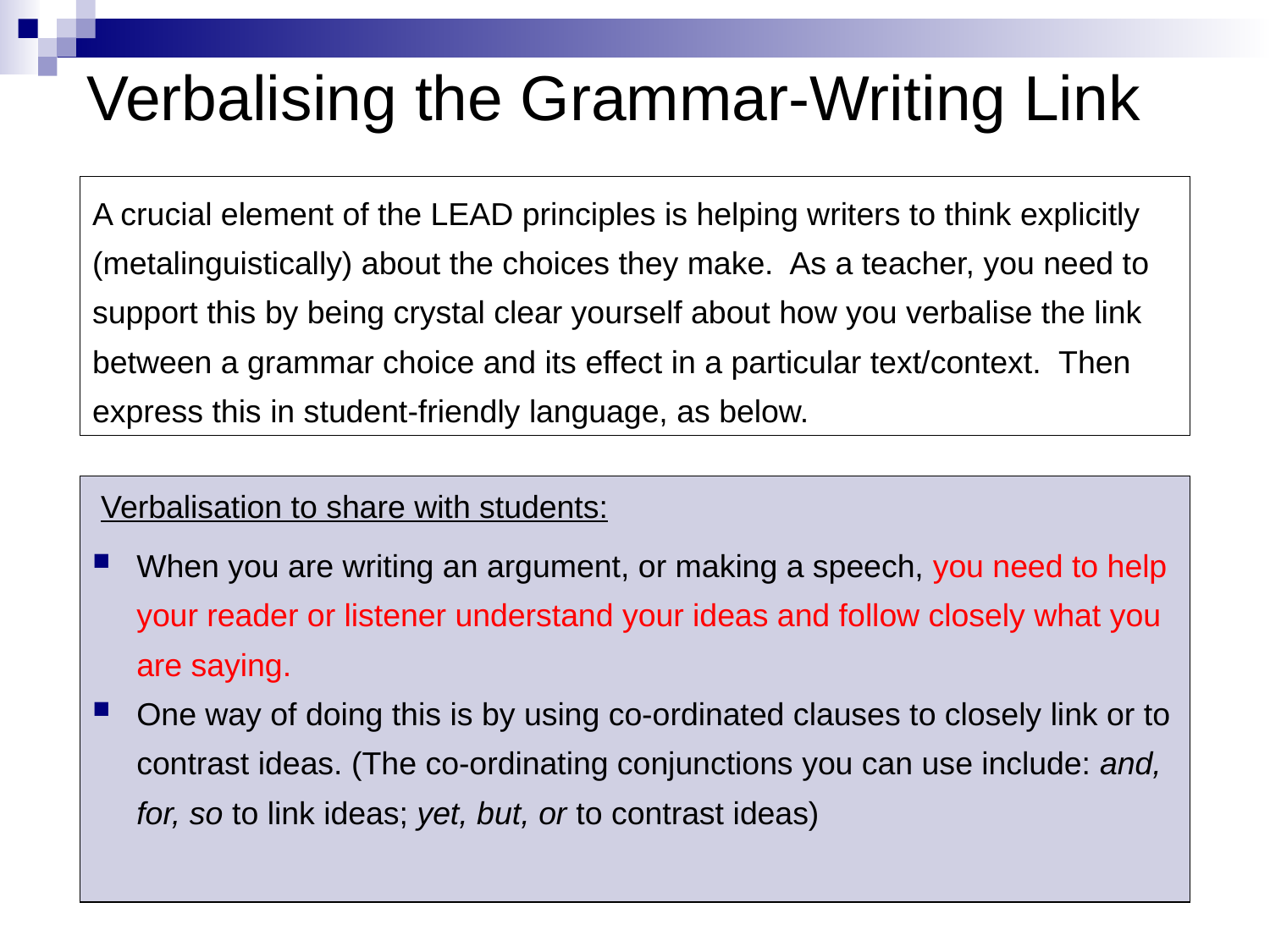

# Verbalising the Grammar-Writing Link
A crucial element of the LEAD principles is helping writers to think explicitly (metalinguistically) about the choices they make.  As a teacher, you need to support this by being crystal clear yourself about how you verbalise the link between a grammar choice and its effect in a particular text/context.  Then express this in student-friendly language, as below.
Verbalisation to share with students:
When you are writing an argument, or making a speech, you need to help your reader or listener understand your ideas and follow closely what you are saying.
One way of doing this is by using co-ordinated clauses to closely link or to contrast ideas. (The co-ordinating conjunctions you can use include: and, for, so to link ideas; yet, but, or to contrast ideas)